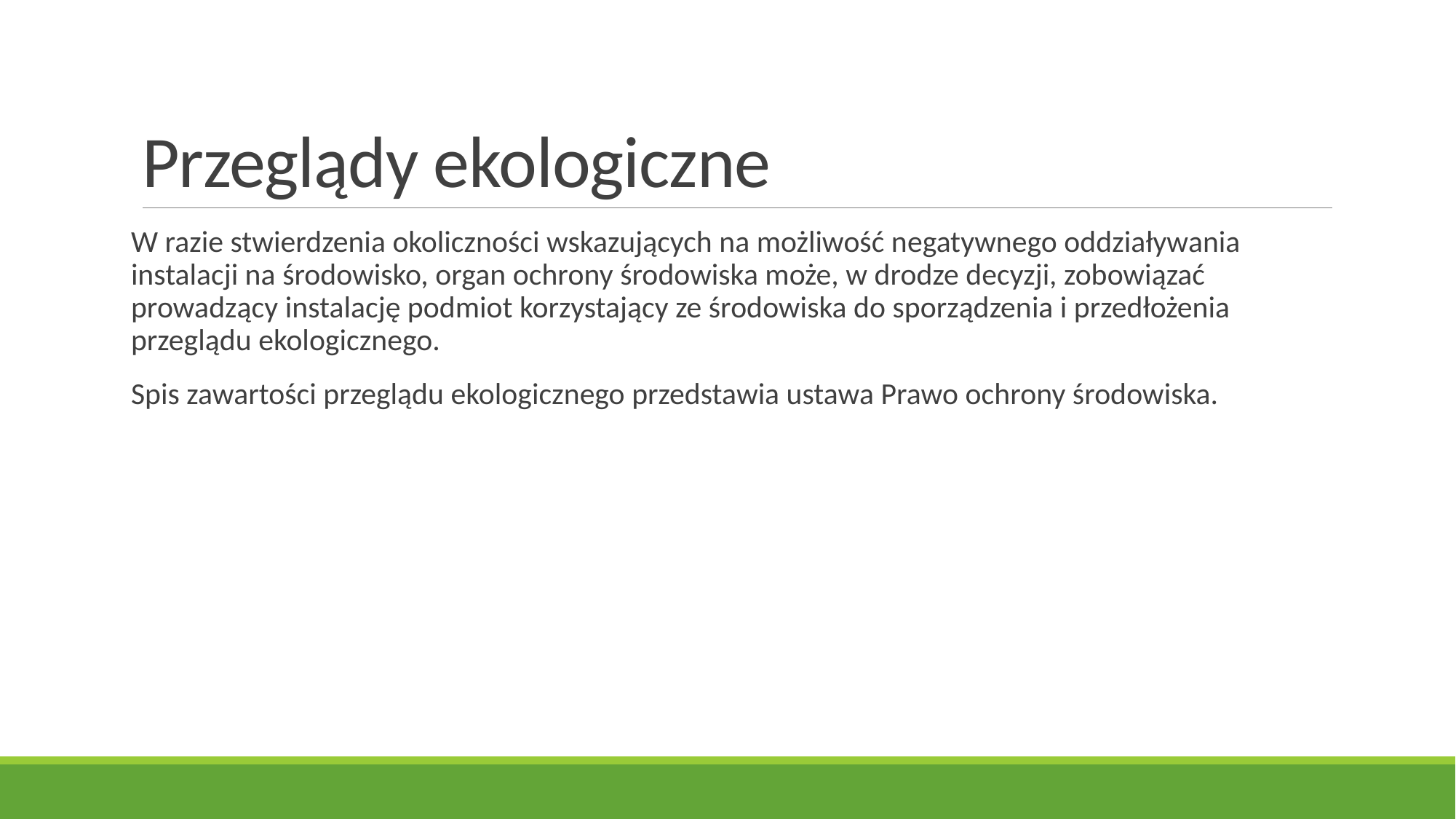

# Przeglądy ekologiczne
W razie stwierdzenia okoliczności wskazujących na możliwość negatywnego oddziaływania instalacji na środowisko, organ ochrony środowiska może, w drodze decyzji, zobowiązać prowadzący instalację podmiot korzystający ze środowiska do sporządzenia i przedłożenia przeglądu ekologicznego.
Spis zawartości przeglądu ekologicznego przedstawia ustawa Prawo ochrony środowiska.